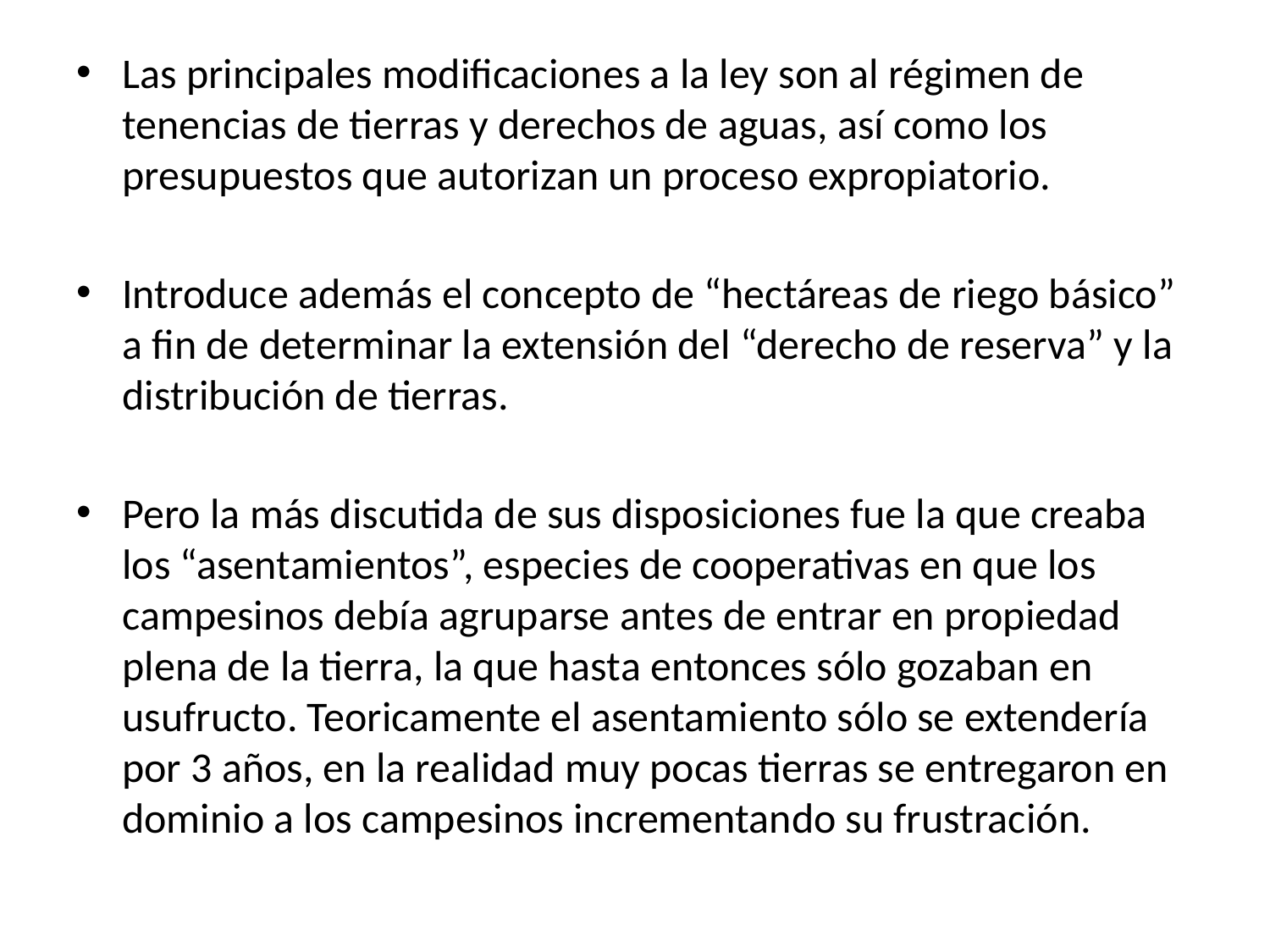

Las principales modificaciones a la ley son al régimen de tenencias de tierras y derechos de aguas, así como los presupuestos que autorizan un proceso expropiatorio.

Introduce además el concepto de “hectáreas de riego básico” a fin de determinar la extensión del “derecho de reserva” y la distribución de tierras.

Pero la más discutida de sus disposiciones fue la que creaba los “asentamientos”, especies de cooperativas en que los campesinos debía agruparse antes de entrar en propiedad plena de la tierra, la que hasta entonces sólo gozaban en usufructo. Teoricamente el asentamiento sólo se extendería por 3 años, en la realidad muy pocas tierras se entregaron en dominio a los campesinos incrementando su frustración.